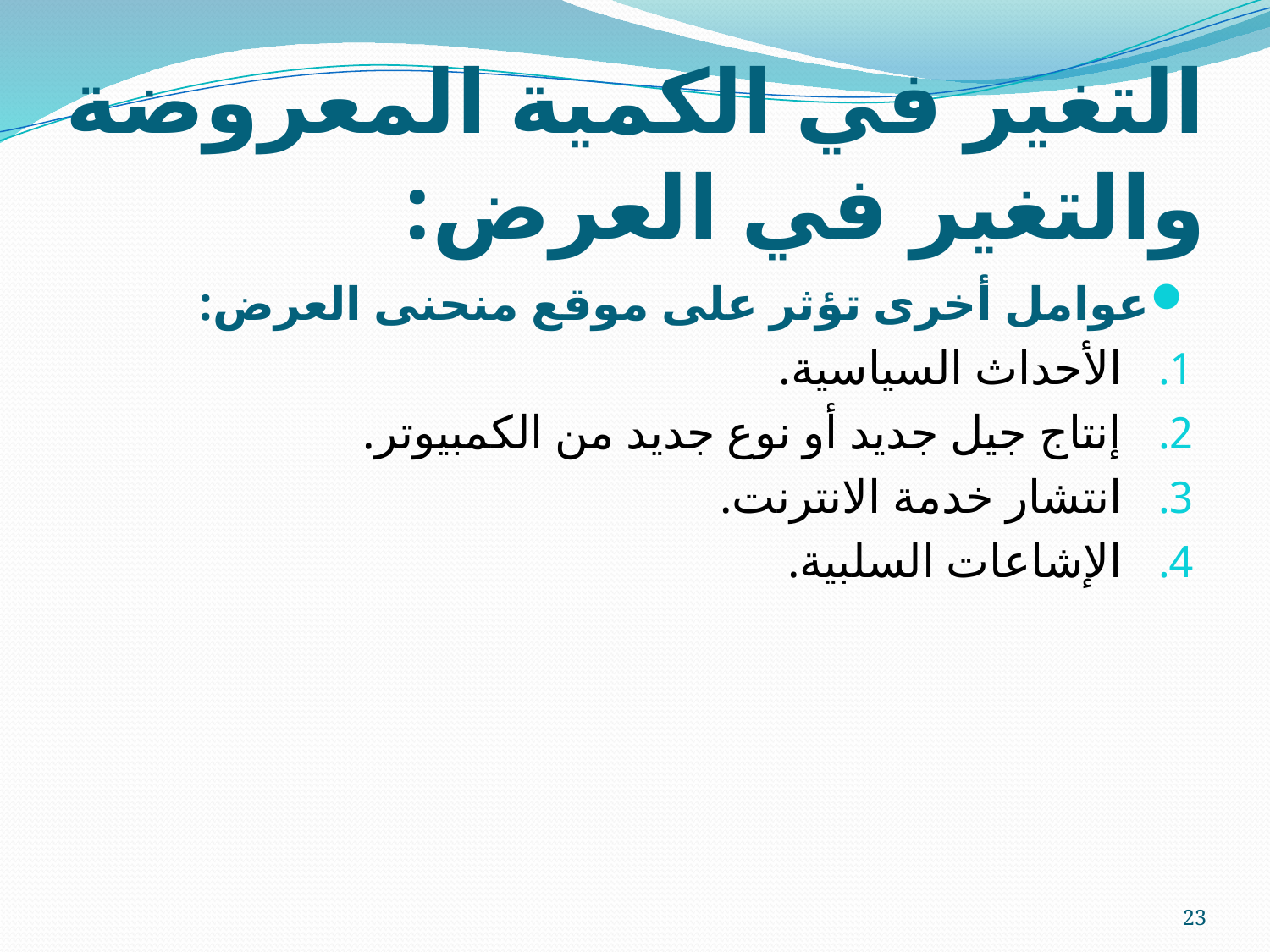

# التغير في الكمية المعروضة والتغير في العرض:
عوامل أخرى تؤثر على موقع منحنى العرض:
الأحداث السياسية.
إنتاج جيل جديد أو نوع جديد من الكمبيوتر.
انتشار خدمة الانترنت.
الإشاعات السلبية.
23